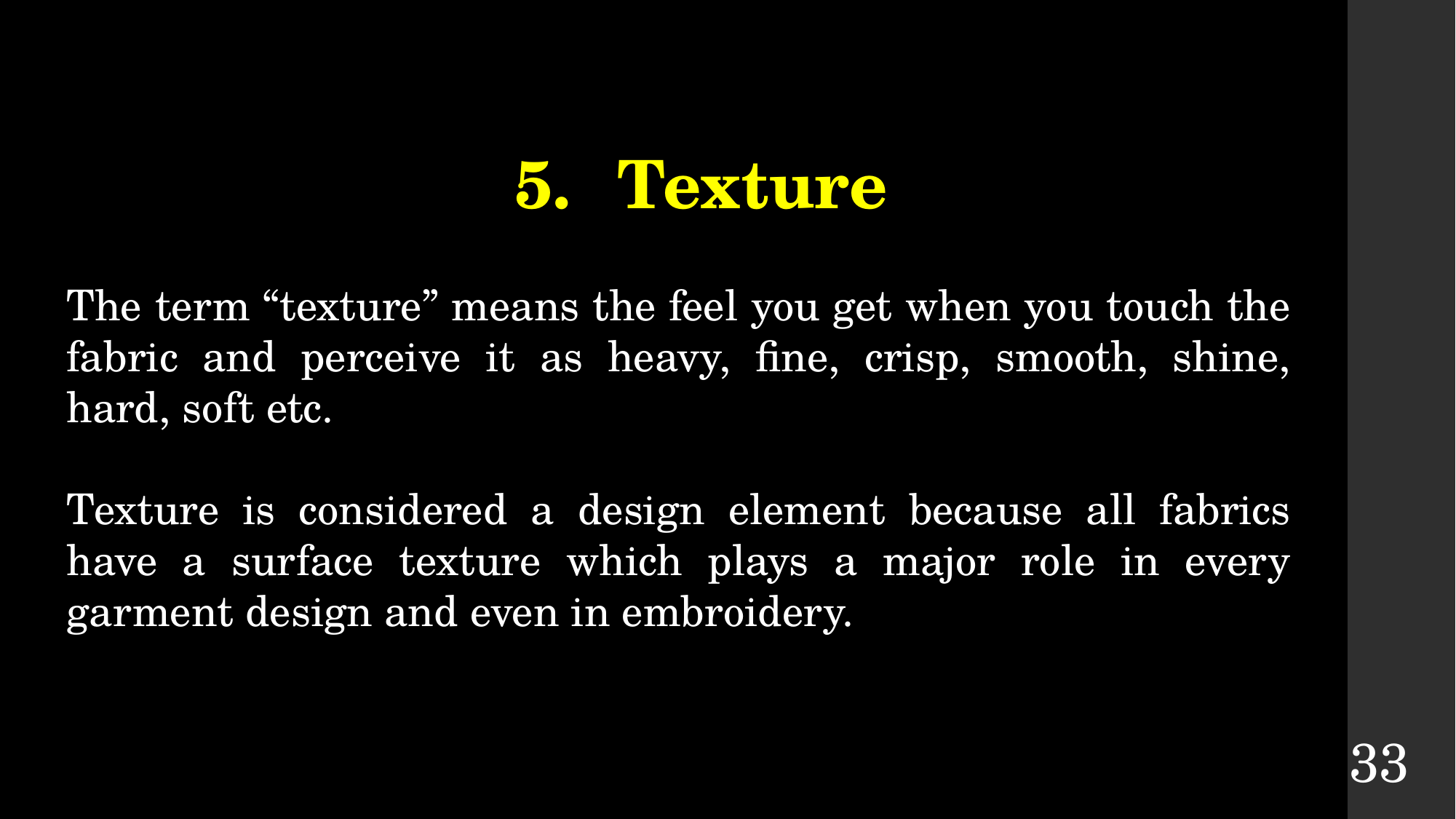

Texture
The term “texture” means the feel you get when you touch the fabric and perceive it as heavy, fine, crisp, smooth, shine, hard, soft etc.

Texture is considered a design element because all fabrics have a surface texture which plays a major role in every garment design and even in embroidery.
33